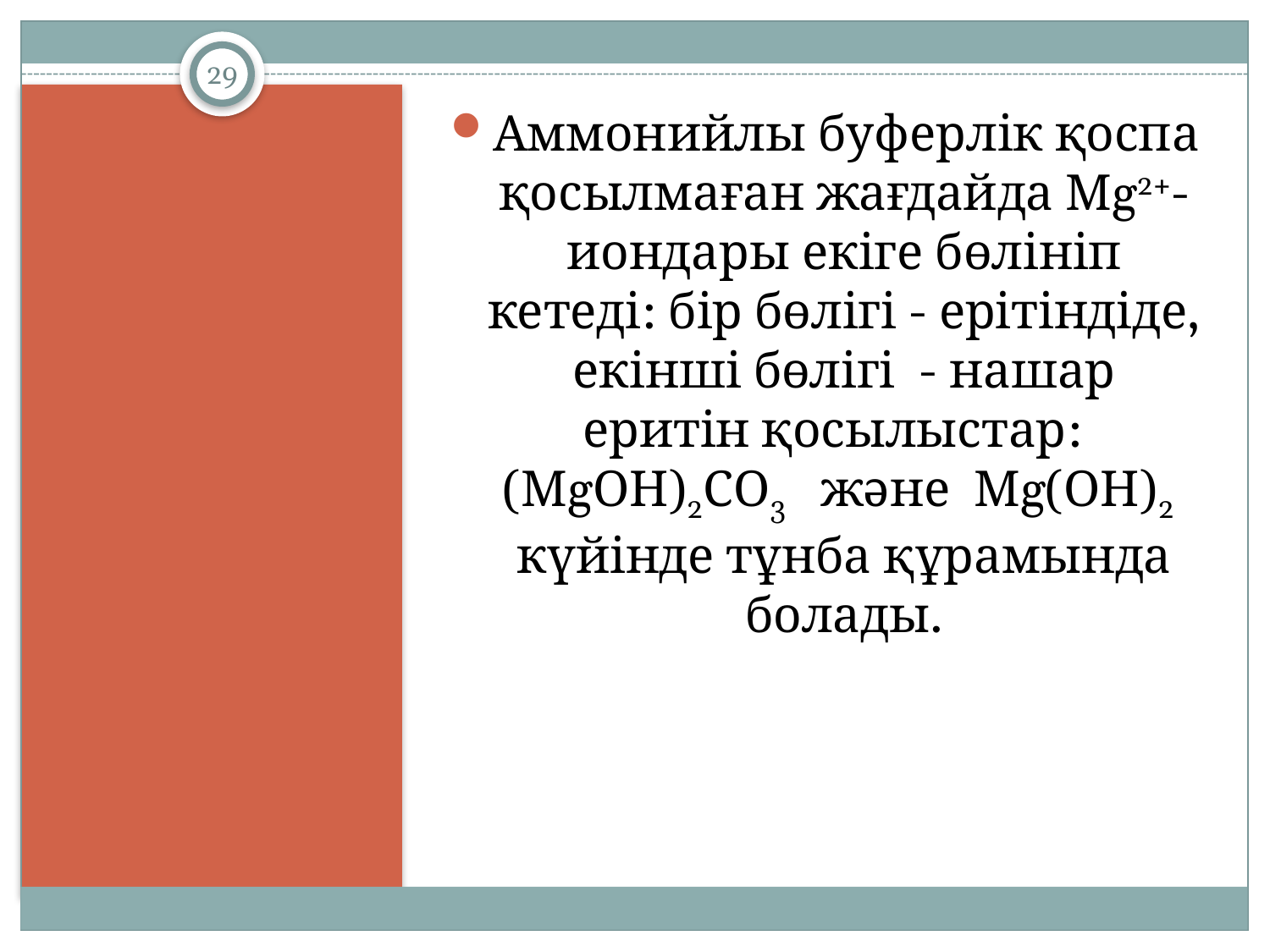

29
Аммонийлы буферлік қоспа қосылмаған жағдайда Мg2+- иондары екіге бөлініп кетеді: бір бөлігі - ерітіндіде, екінші бөлігі  - нашар еритін қосылыстар:   (МgОН)2СО3   және  Мg(ОН)2  күйінде тұнба құрамында болады.